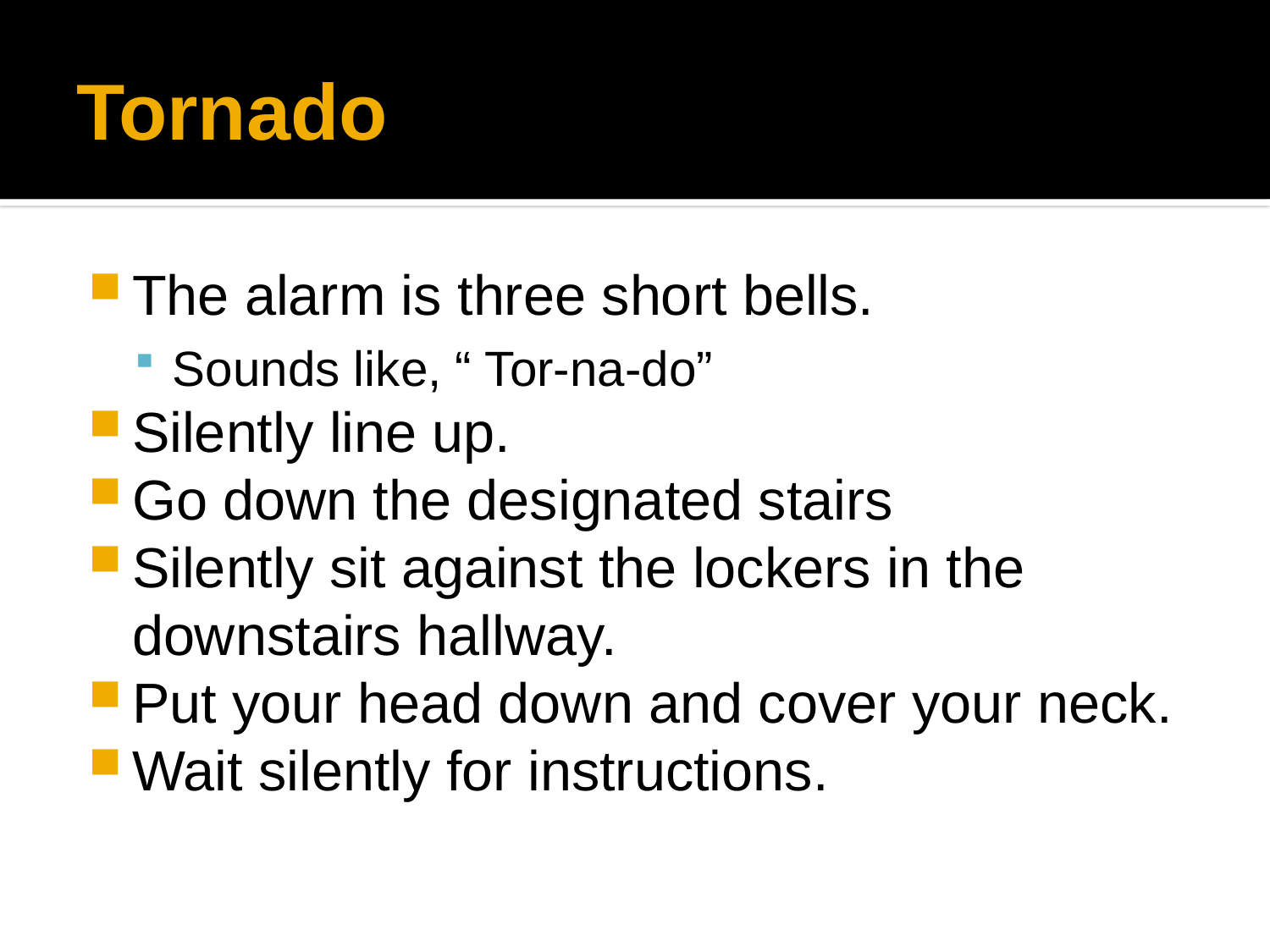

# Tornado
The alarm is three short bells.
Sounds like, “ Tor-na-do”
Silently line up.
Go down the designated stairs
Silently sit against the lockers in the downstairs hallway.
Put your head down and cover your neck.
Wait silently for instructions.